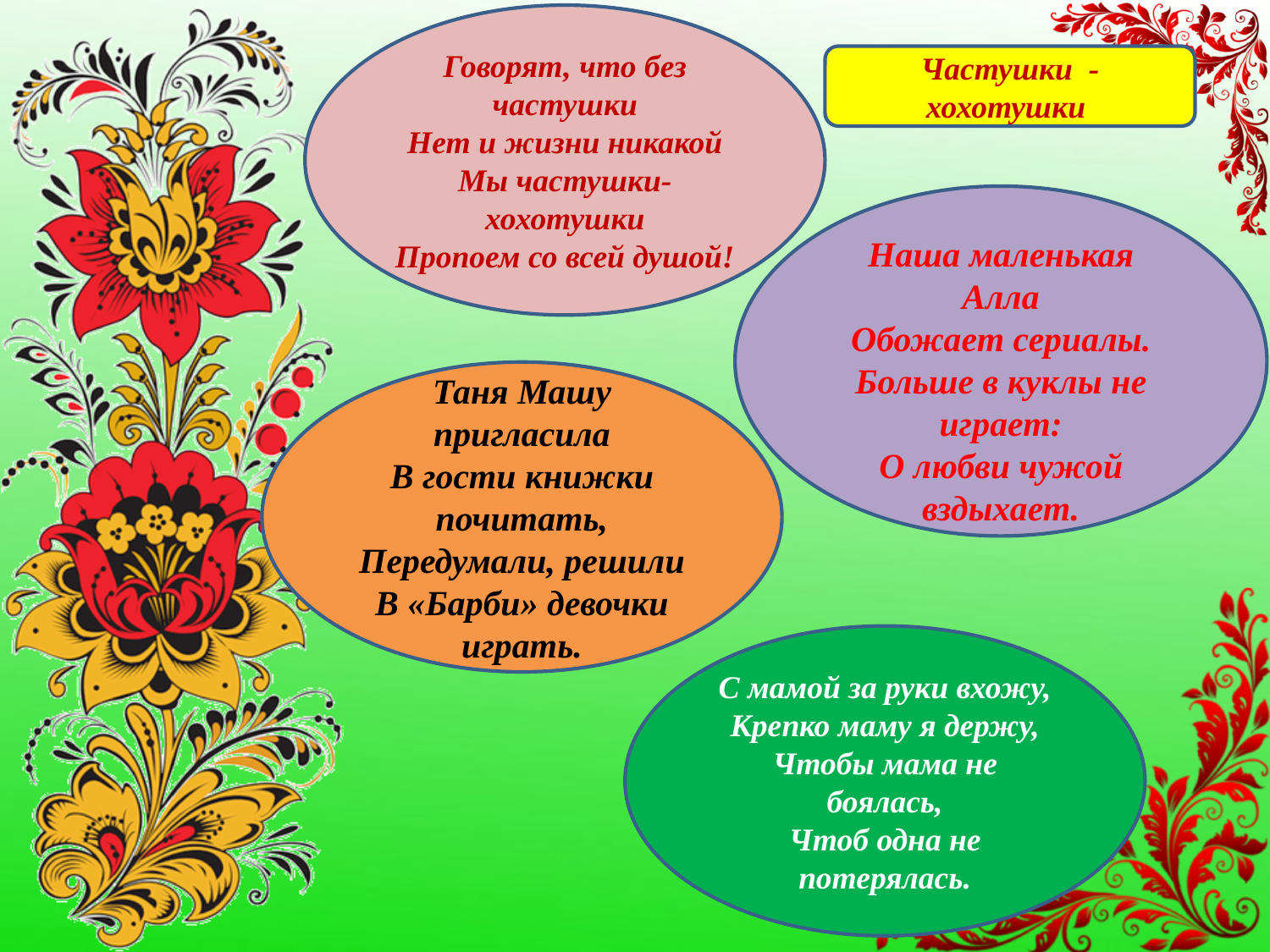

Говорят, что без частушки
Нет и жизни никакой
Мы частушки-хохотушки
Пропоем со всей душой!
Частушки  - хохотушки

Наша маленькая Алла
Обожает сериалы.
Больше в куклы не играет:
О любви чужой вздыхает.
Таня Машу пригласила
В гости книжки почитать,
Передумали, решили
В «Барби» девочки играть.
С мамой за руки вхожу,
Крепко маму я держу,
Чтобы мама не боялась,
Чтоб одна не потерялась.